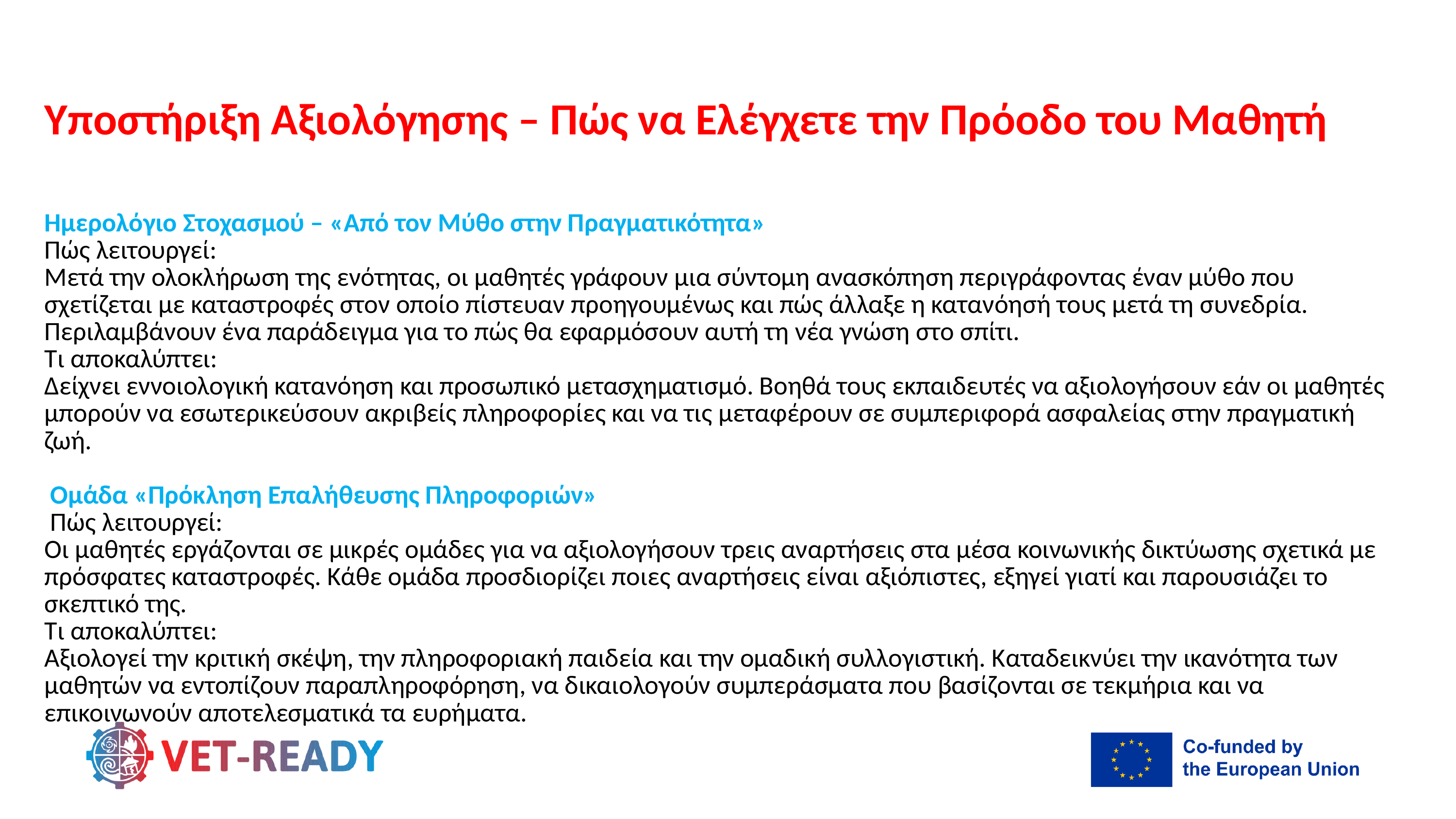

Υποστήριξη Αξιολόγησης – Πώς να Ελέγχετε την Πρόοδο του Μαθητή
Ημερολόγιο Στοχασμού – «Από τον Μύθο στην Πραγματικότητα»
Πώς λειτουργεί:
Μετά την ολοκλήρωση της ενότητας, οι μαθητές γράφουν μια σύντομη ανασκόπηση περιγράφοντας έναν μύθο που σχετίζεται με καταστροφές στον οποίο πίστευαν προηγουμένως και πώς άλλαξε η κατανόησή τους μετά τη συνεδρία. Περιλαμβάνουν ένα παράδειγμα για το πώς θα εφαρμόσουν αυτή τη νέα γνώση στο σπίτι.
Τι αποκαλύπτει:
Δείχνει εννοιολογική κατανόηση και προσωπικό μετασχηματισμό. Βοηθά τους εκπαιδευτές να αξιολογήσουν εάν οι μαθητές μπορούν να εσωτερικεύσουν ακριβείς πληροφορίες και να τις μεταφέρουν σε συμπεριφορά ασφαλείας στην πραγματική ζωή.

 Ομάδα «Πρόκληση Επαλήθευσης Πληροφοριών»
 Πώς λειτουργεί:
Οι μαθητές εργάζονται σε μικρές ομάδες για να αξιολογήσουν τρεις αναρτήσεις στα μέσα κοινωνικής δικτύωσης σχετικά με πρόσφατες καταστροφές. Κάθε ομάδα προσδιορίζει ποιες αναρτήσεις είναι αξιόπιστες, εξηγεί γιατί και παρουσιάζει το σκεπτικό της.
Τι αποκαλύπτει:
Αξιολογεί την κριτική σκέψη, την πληροφοριακή παιδεία και την ομαδική συλλογιστική. Καταδεικνύει την ικανότητα των μαθητών να εντοπίζουν παραπληροφόρηση, να δικαιολογούν συμπεράσματα που βασίζονται σε τεκμήρια και να επικοινωνούν αποτελεσματικά τα ευρήματα.